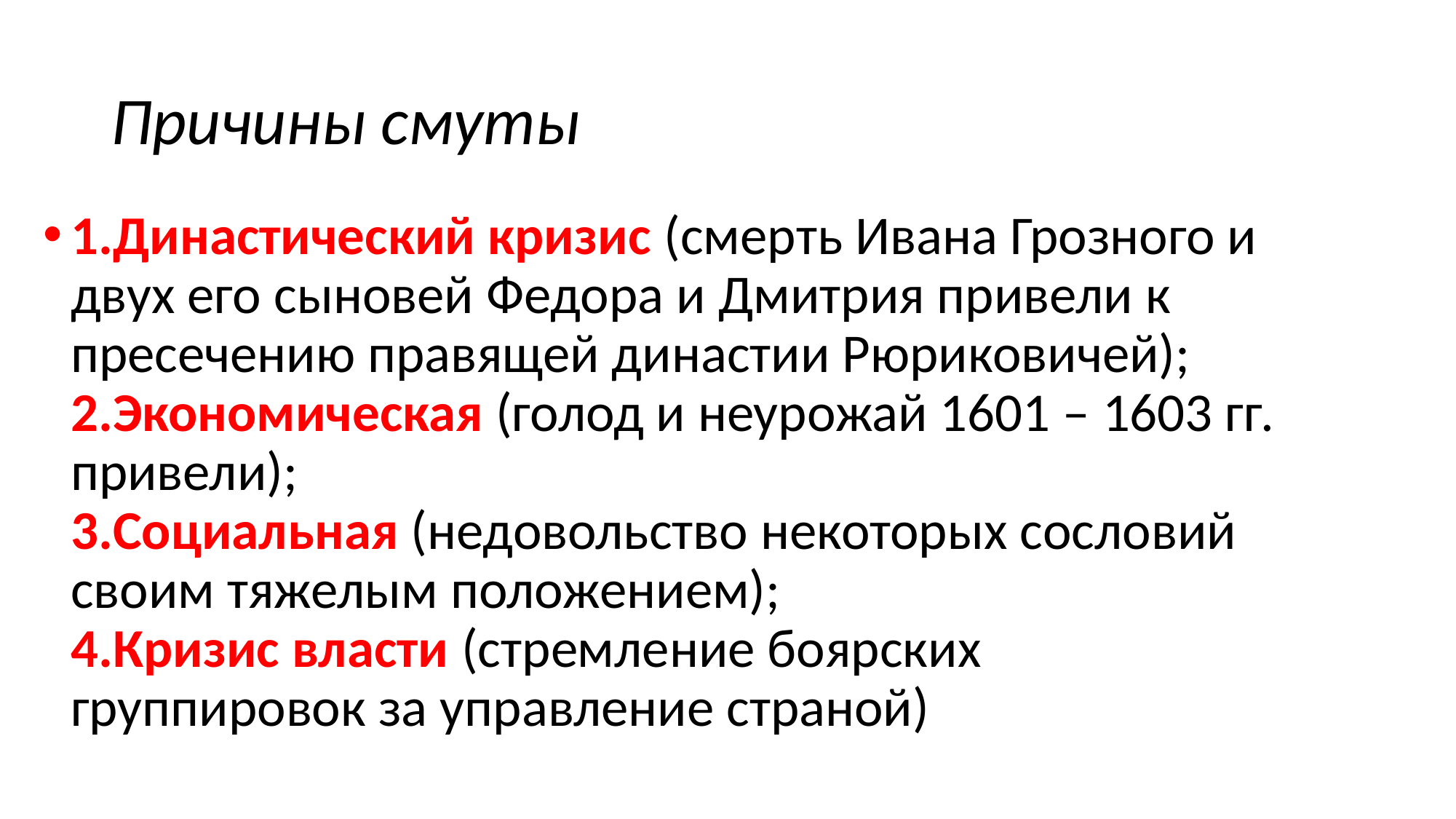

# Причины смуты
1.Династический кризис (смерть Ивана Грозного и двух его сыновей Федора и Дмитрия привели к пресечению правящей династии Рюриковичей);
2.Экономическая (голод и неурожай 1601 – 1603 гг. привели);
3.Социальная (недовольство некоторых сословий своим тяжелым положением);
4.Кризис власти (стремление боярских группировок за управление страной)